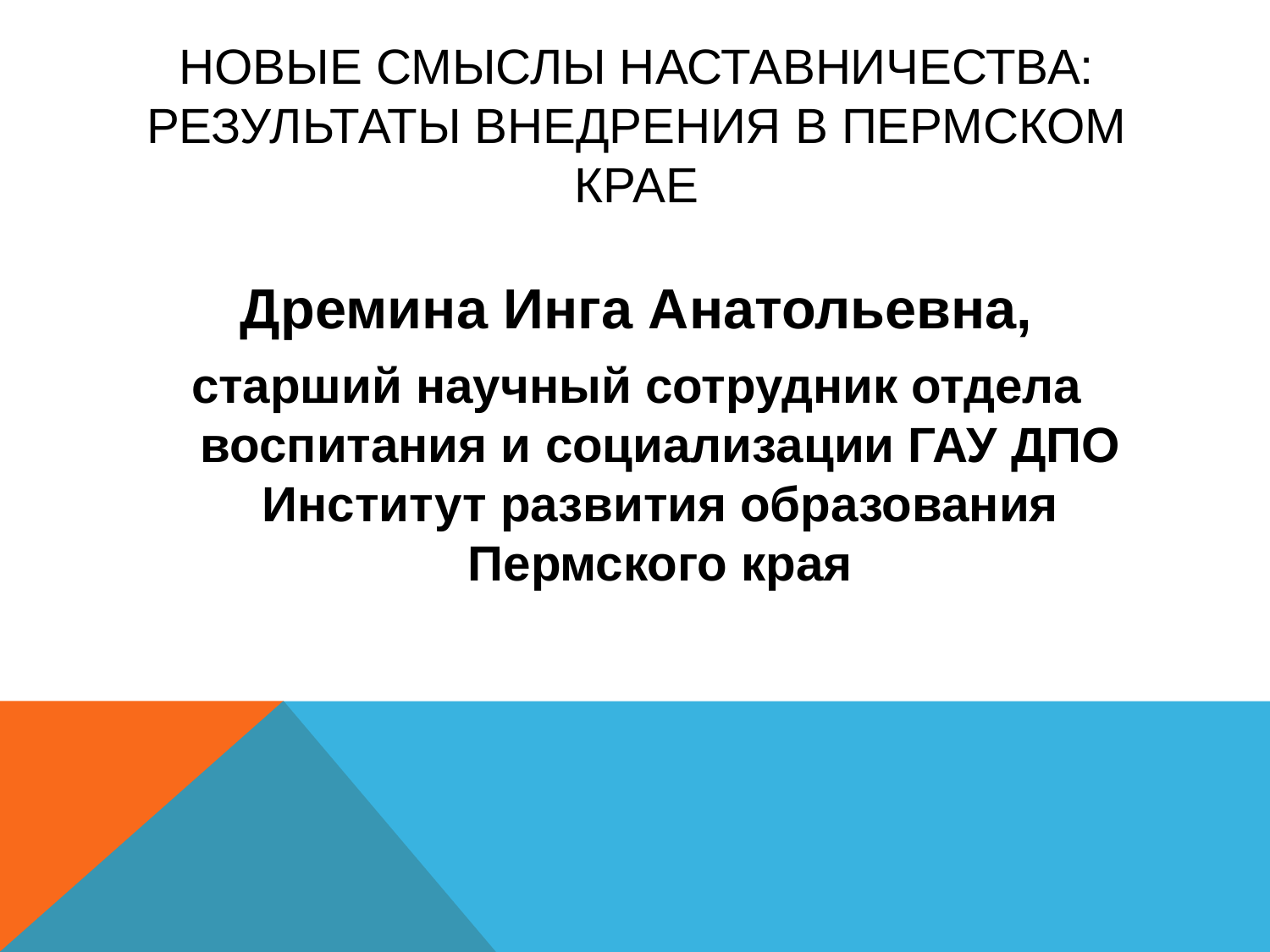

# Новые смыслы наставничества: результаты внедрения в Пермском крае
Дремина Инга Анатольевна,
старший научный сотрудник отдела воспитания и социализации ГАУ ДПО Институт развития образования Пермского края